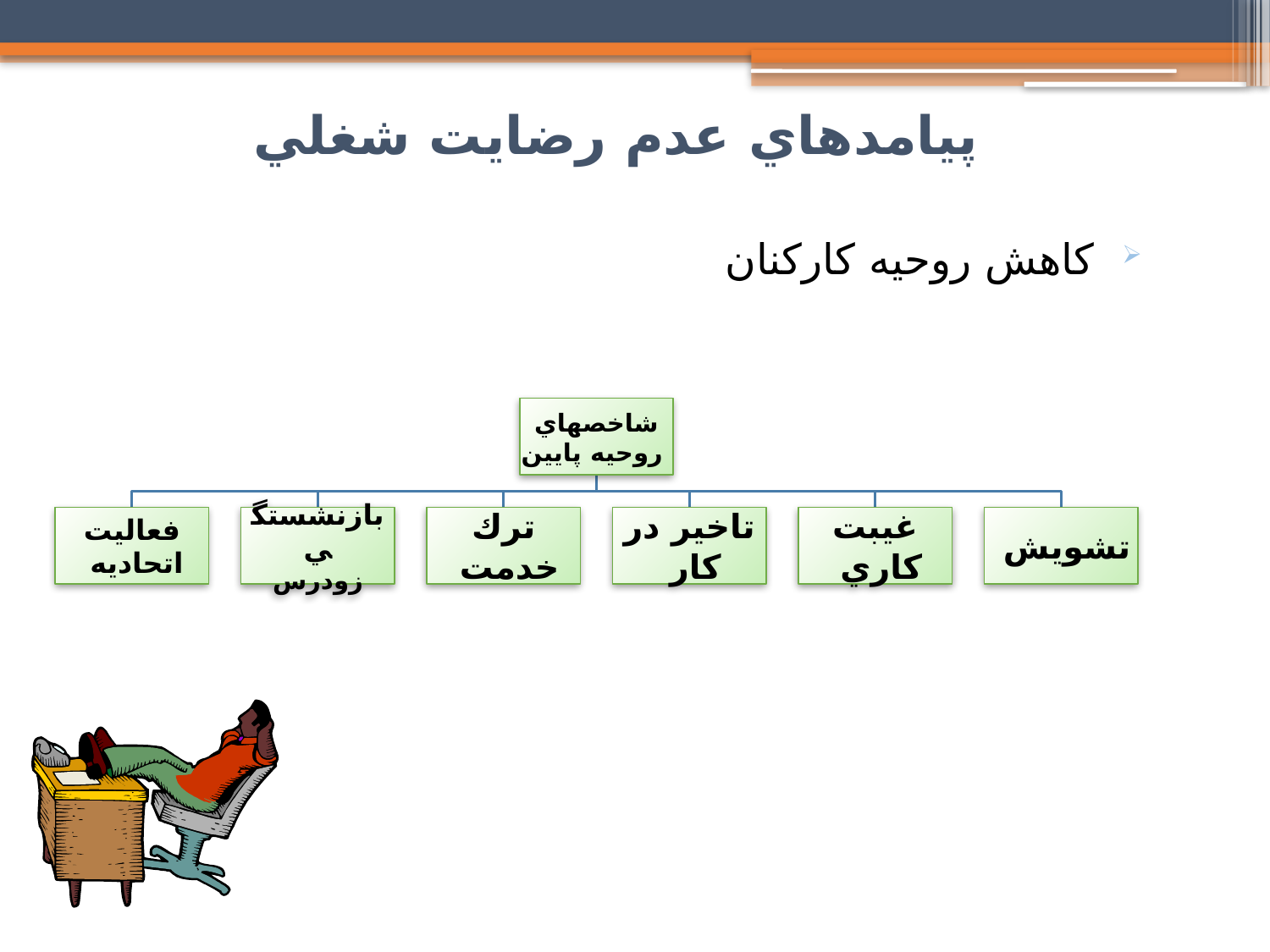

پيامدهاي عدم رضايت شغلي
كاهش روحيه كاركنان
شاخصهاي روحيه پايين
فعاليت اتحاديه
بازنشستگي
 زودرس
ترك خدمت
تاخير در كار
غيبت كاري
تشويش